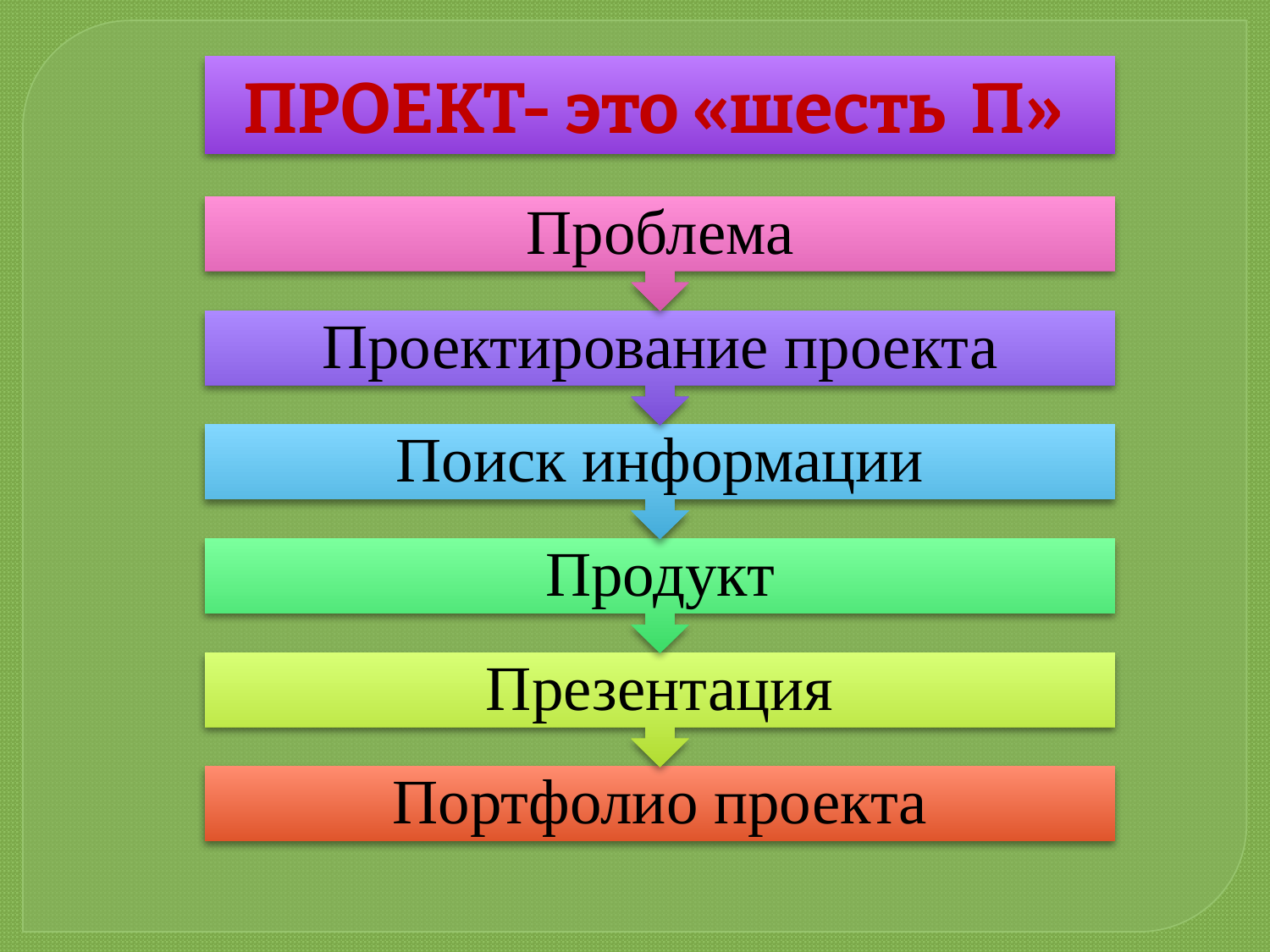

ПРОЕКТ- это «шесть  П»
Портфолио проекта
Презентация
Продукт
Поиск информации
Проектирование проекта
Проблема